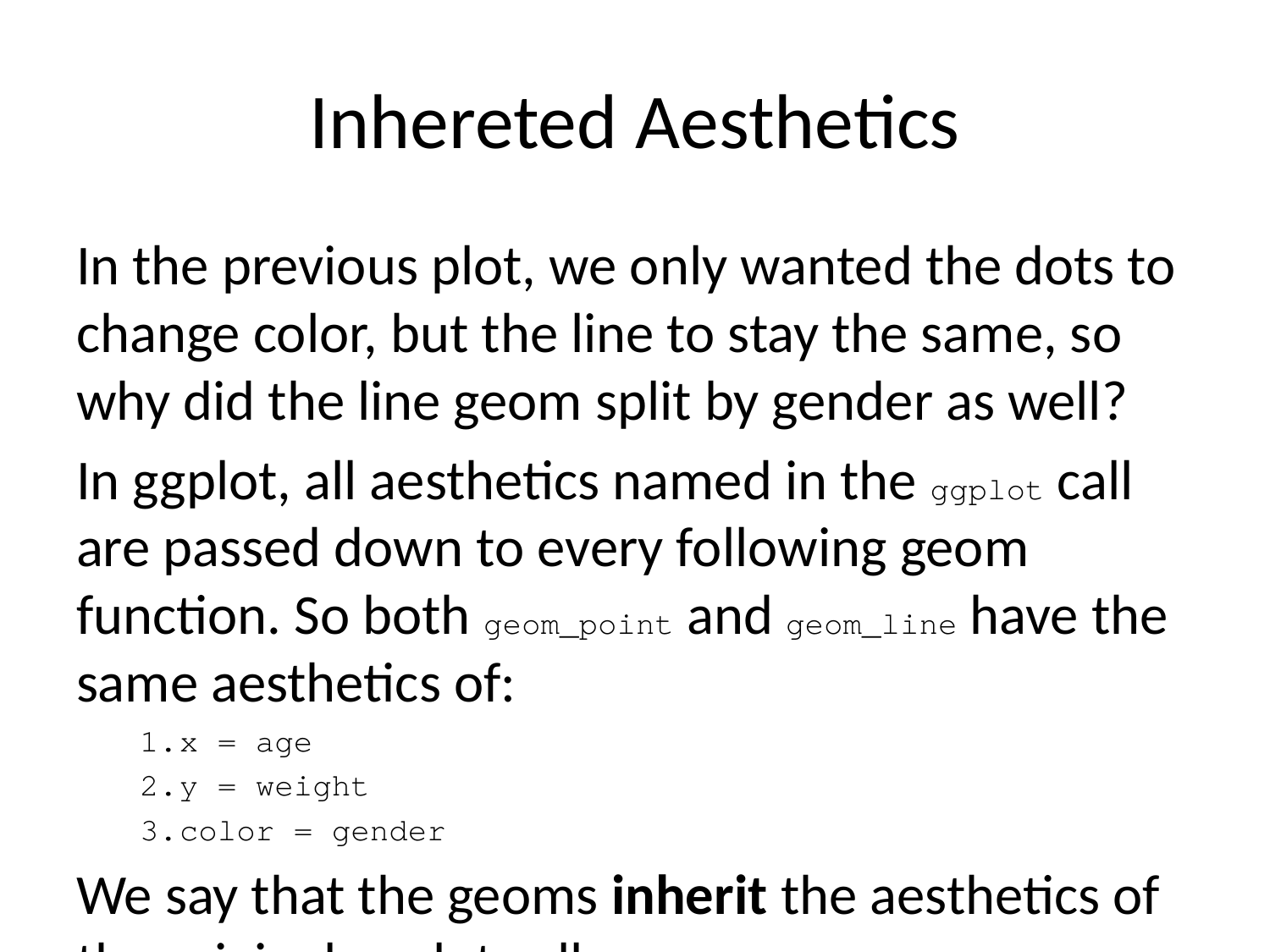

# Inhereted Aesthetics
In the previous plot, we only wanted the dots to change color, but the line to stay the same, so why did the line geom split by gender as well?
In ggplot, all aesthetics named in the ggplot call are passed down to every following geom function. So both geom_point and geom_line have the same aesthetics of:
x = age
y = weight
color = gender
We say that the geoms inherit the aesthetics of the original ggplot call